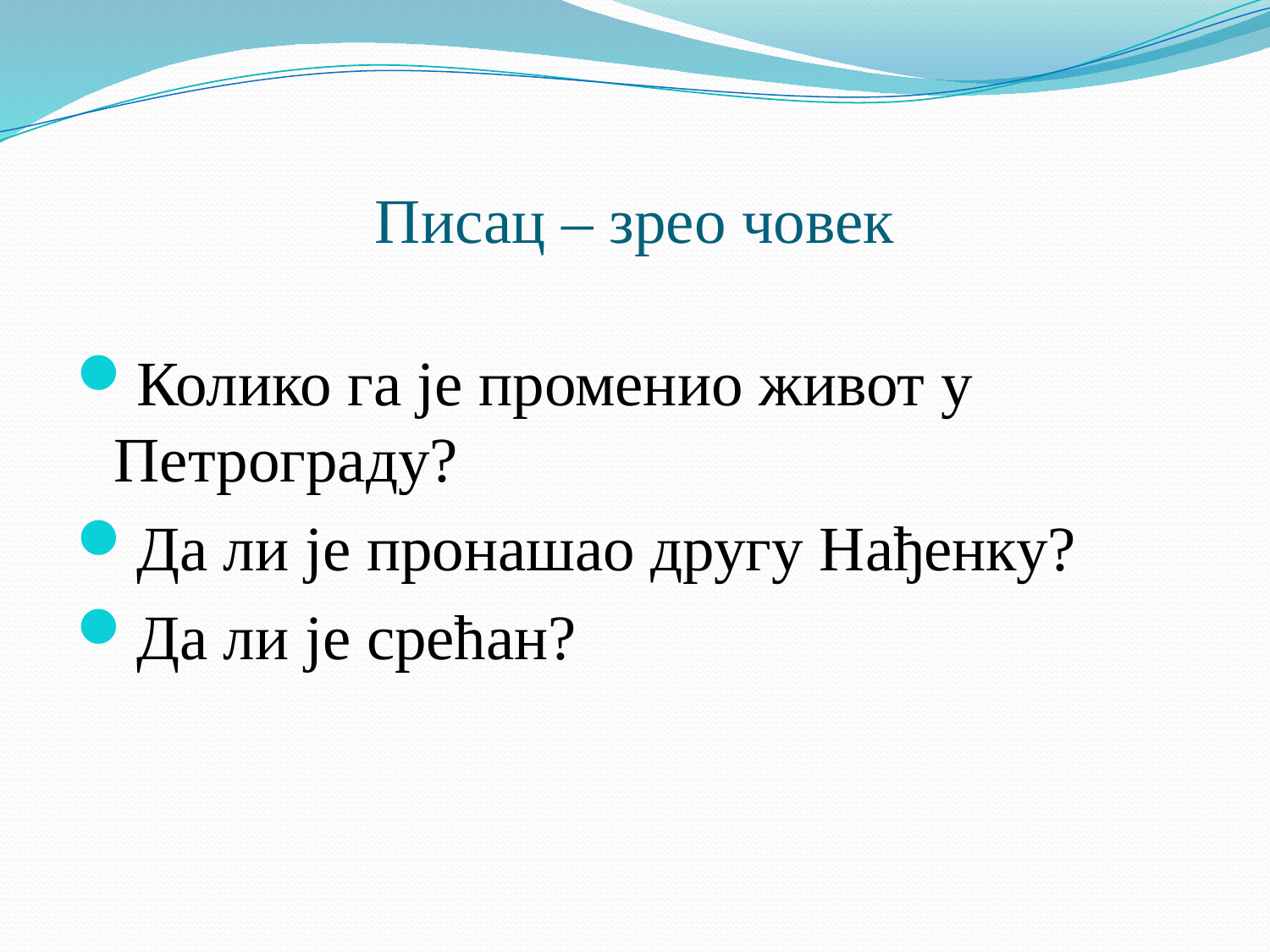

# Писац – зрео човек

Колико га је променио живот у Петрограду?
Да ли је пронашао другу Нађенку?
Да ли је срећан?